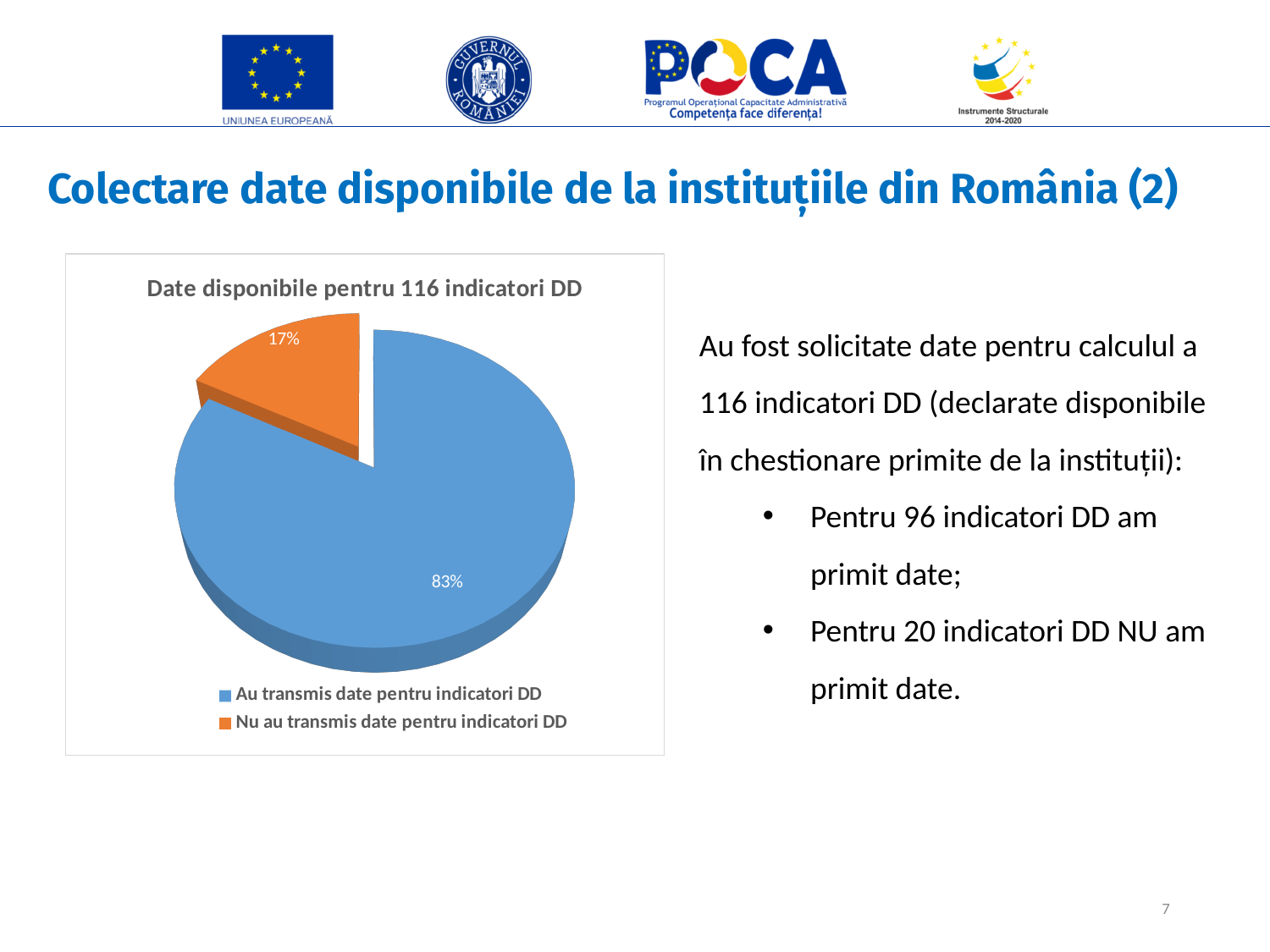

# Colectare date disponibile de la instituțiile din România (2)

[unsupported chart]

Au fost solicitate date pentru calculul a 116 indicatori DD (declarate disponibile în chestionare primite de la instituții):
Pentru 96 indicatori DD am primit date;
Pentru 20 indicatori DD NU am primit date.
7